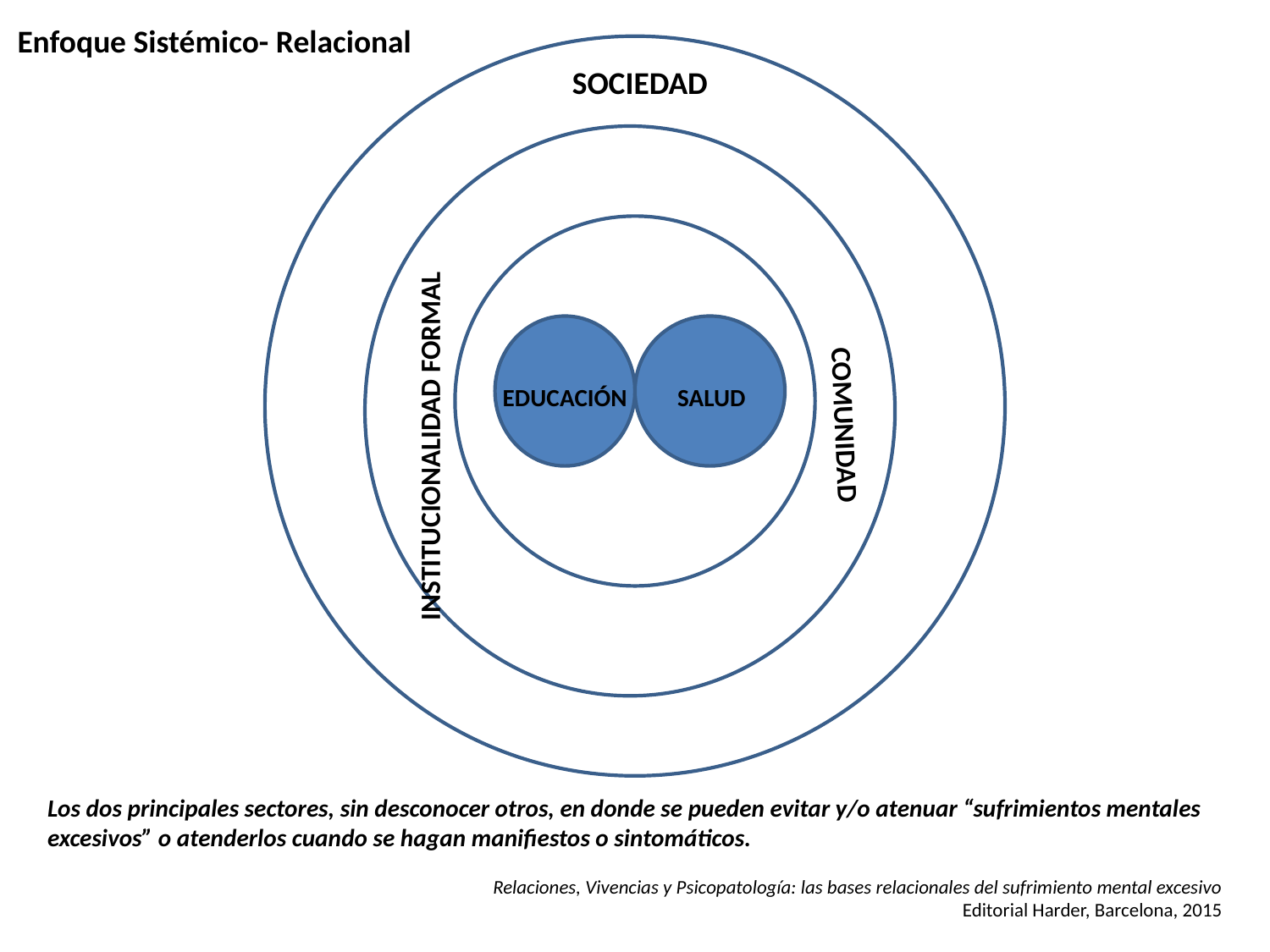

Enfoque Sistémico- Relacional

SOCIEDAD

EDUCACIÓN
SALUD
COMUNIDAD
INSTITUCIONALIDAD FORMAL
Los dos principales sectores, sin desconocer otros, en donde se pueden evitar y/o atenuar “sufrimientos mentales excesivos” o atenderlos cuando se hagan manifiestos o sintomáticos.

Relaciones, Vivencias y Psicopatología: las bases relacionales del sufrimiento mental excesivo
Editorial Harder, Barcelona, 2015